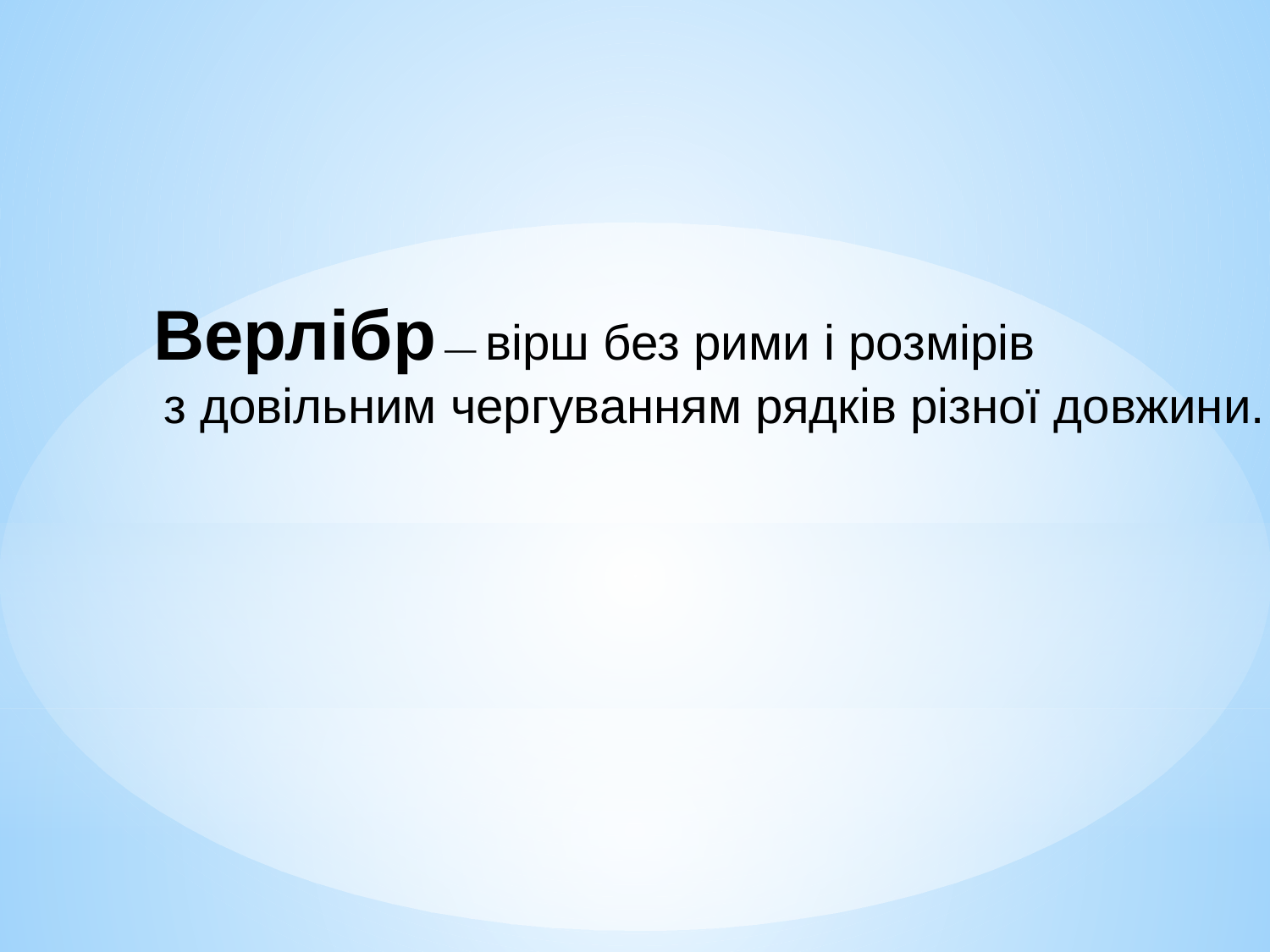

Верлібр — вірш без рими і розмірів
		з довільним чергуванням рядків різної довжини.